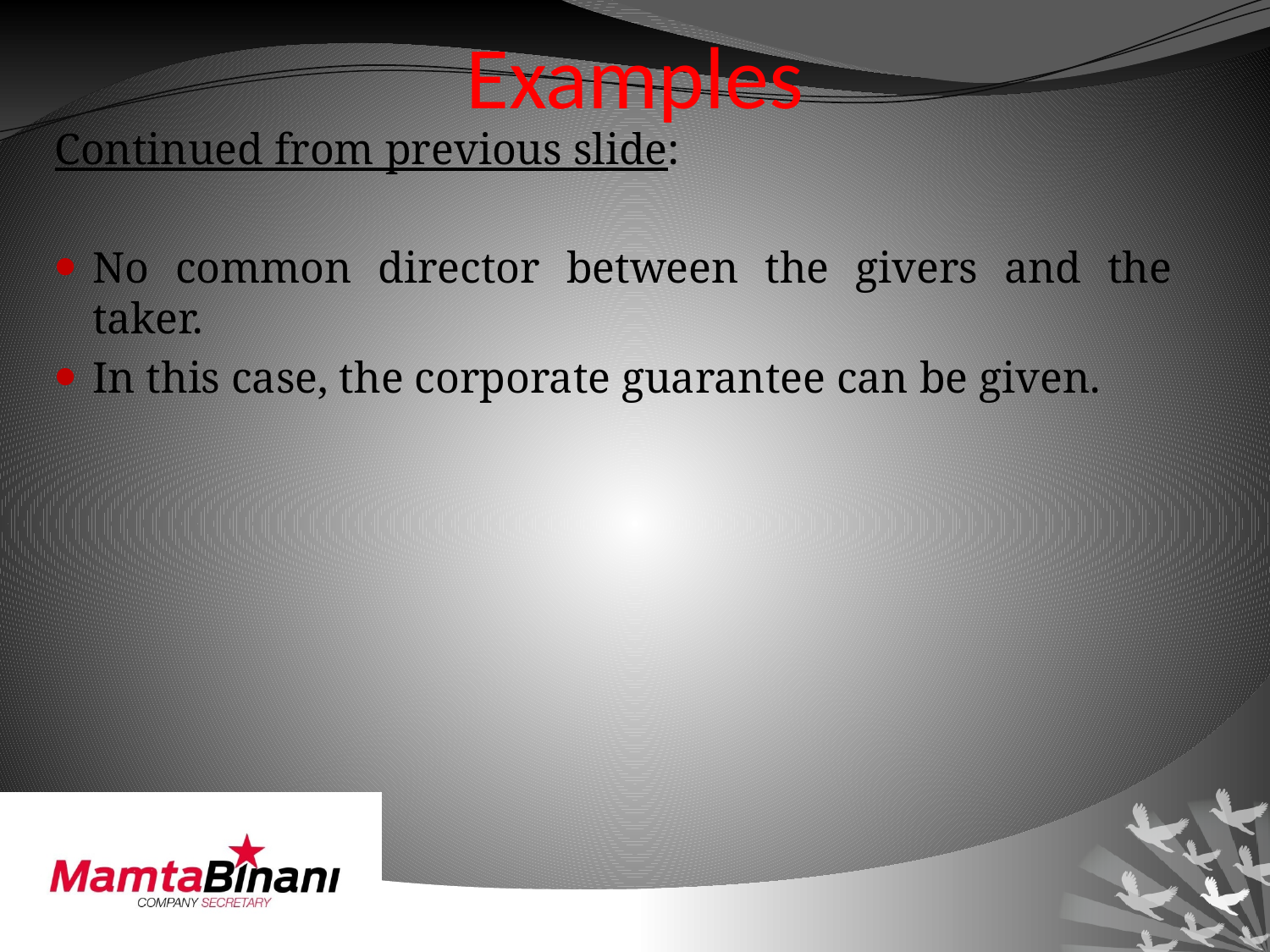

# Examples

Continued from previous slide:

No common director between the givers and the taker.
In this case, the corporate guarantee can be given.